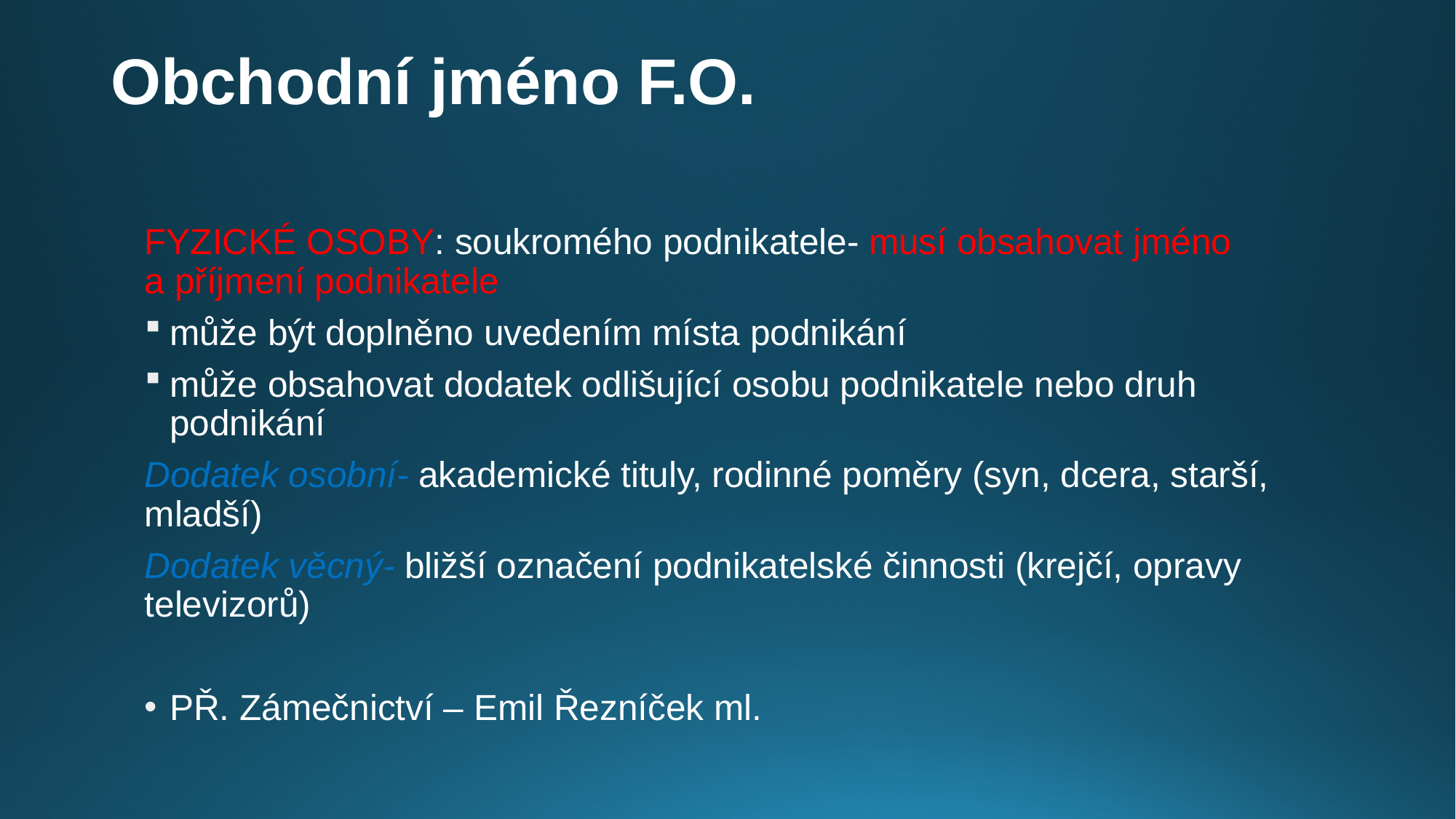

# Obchodní jméno F.O.
FYZICKÉ OSOBY: soukromého podnikatele- musí obsahovat jméno
a příjmení podnikatele
může být doplněno uvedením místa podnikání
může obsahovat dodatek odlišující osobu podnikatele nebo druh podnikání
Dodatek osobní- akademické tituly, rodinné poměry (syn, dcera, starší, mladší)
Dodatek věcný- bližší označení podnikatelské činnosti (krejčí, opravy televizorů)

PŘ. Zámečnictví – Emil Řezníček ml.